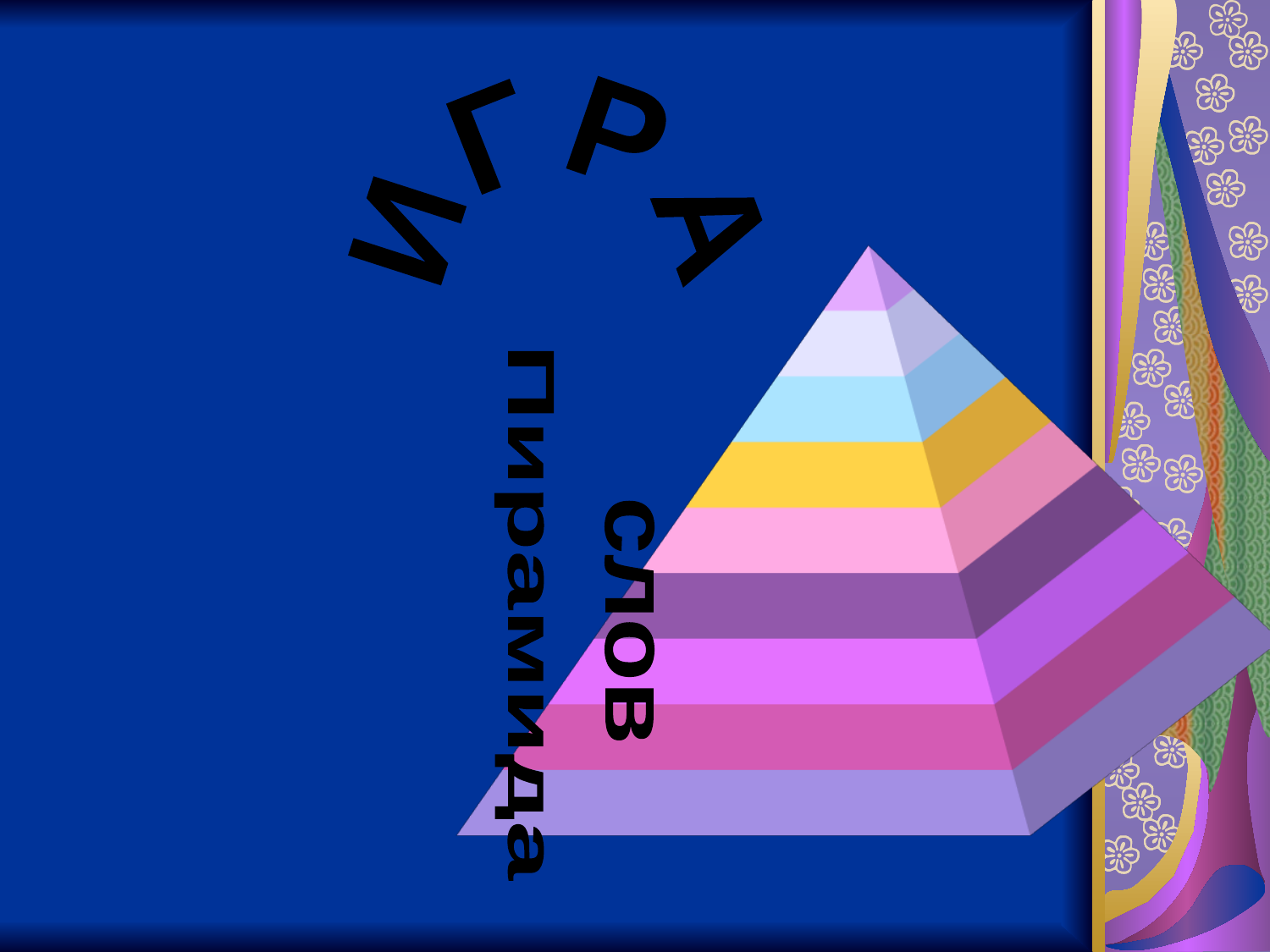

[unsupported chart]

И Г Р А
Пирамида
слов